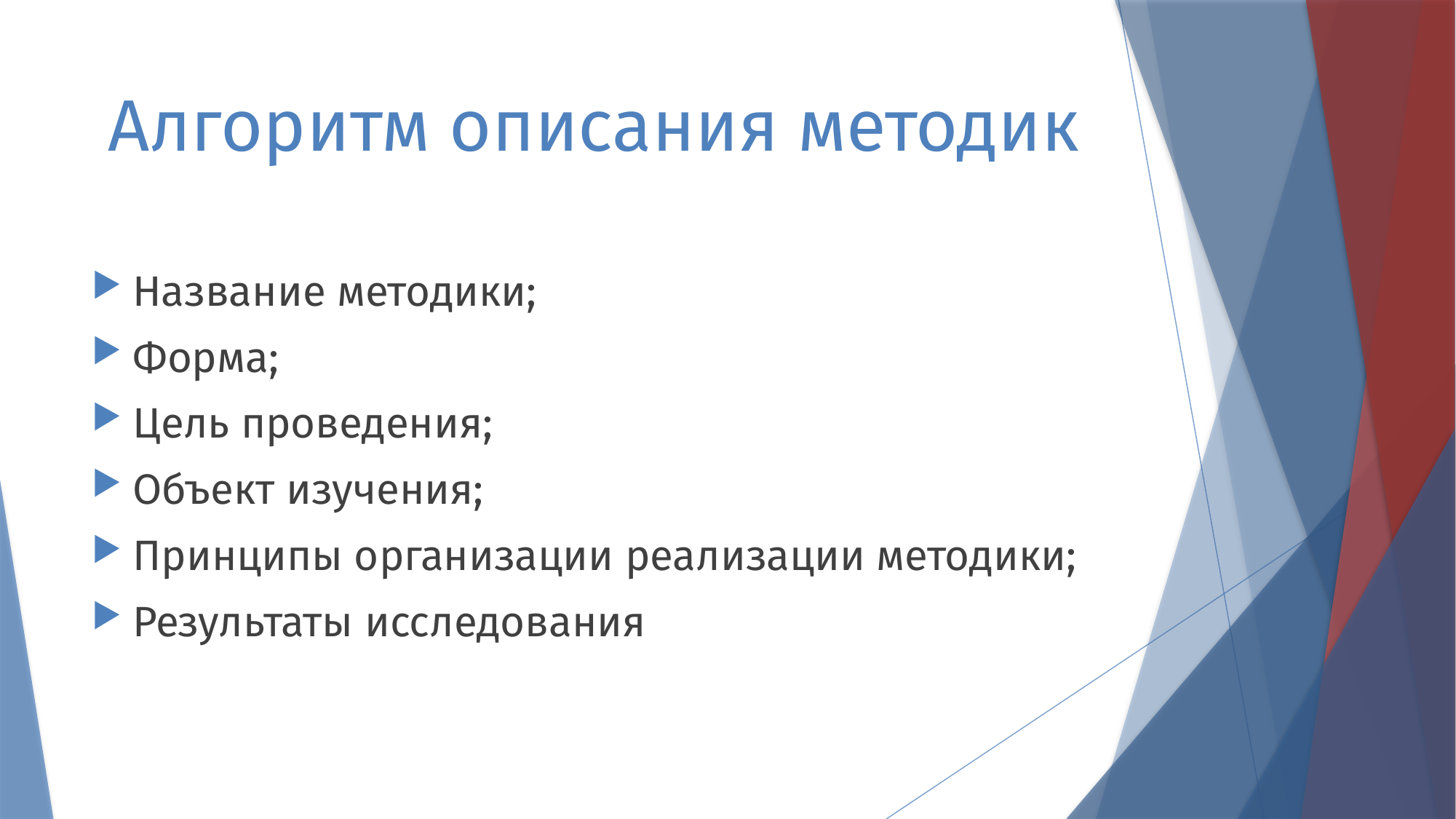

# Алгоритм описания методик
Название методики;
Форма;
Цель проведения;
Объект изучения;
Принципы организации реализации методики;
Результаты исследования